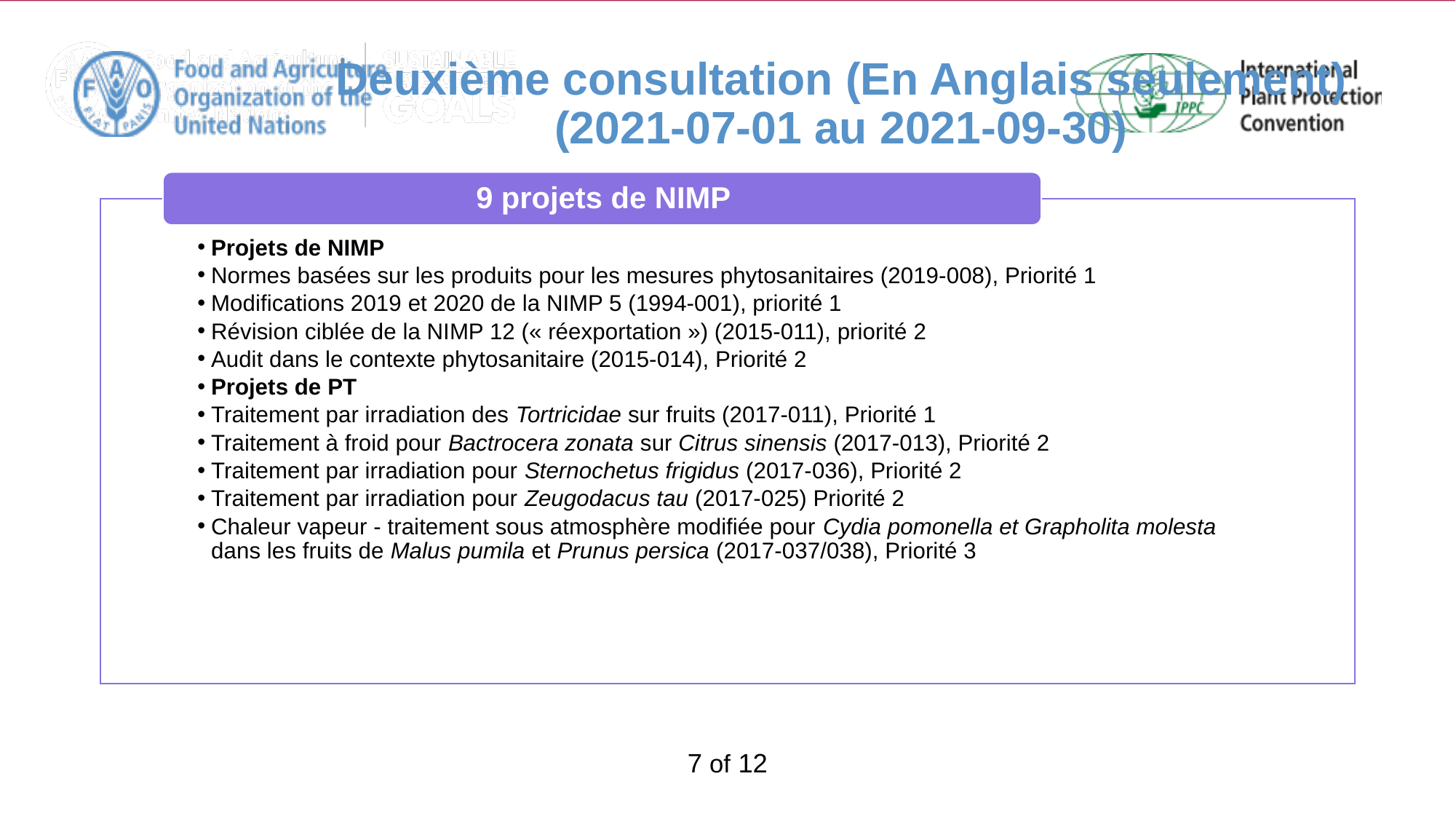

# Deuxième consultation (En Anglais seulement) (2021-07-01 au 2021-09-30)
Projets de NIMP
Normes basées sur les produits pour les mesures phytosanitaires (2019-008), Priorité 1
Modifications 2019 et 2020 de la NIMP 5 (1994-001), priorité 1
Révision ciblée de la NIMP 12 (« réexportation ») (2015-011), priorité 2
Audit dans le contexte phytosanitaire (2015-014), Priorité 2
Projets de PT
Traitement par irradiation des Tortricidae sur fruits (2017-011), Priorité 1
Traitement à froid pour Bactrocera zonata sur Citrus sinensis (2017-013), Priorité 2
Traitement par irradiation pour Sternochetus frigidus (2017-036), Priorité 2
Traitement par irradiation pour Zeugodacus tau (2017-025) Priorité 2
Chaleur vapeur - traitement sous atmosphère modifiée pour Cydia pomonella et Grapholita molesta dans les fruits de Malus pumila et Prunus persica (2017-037/038), Priorité 3
9 projets de NIMP
7 of 12